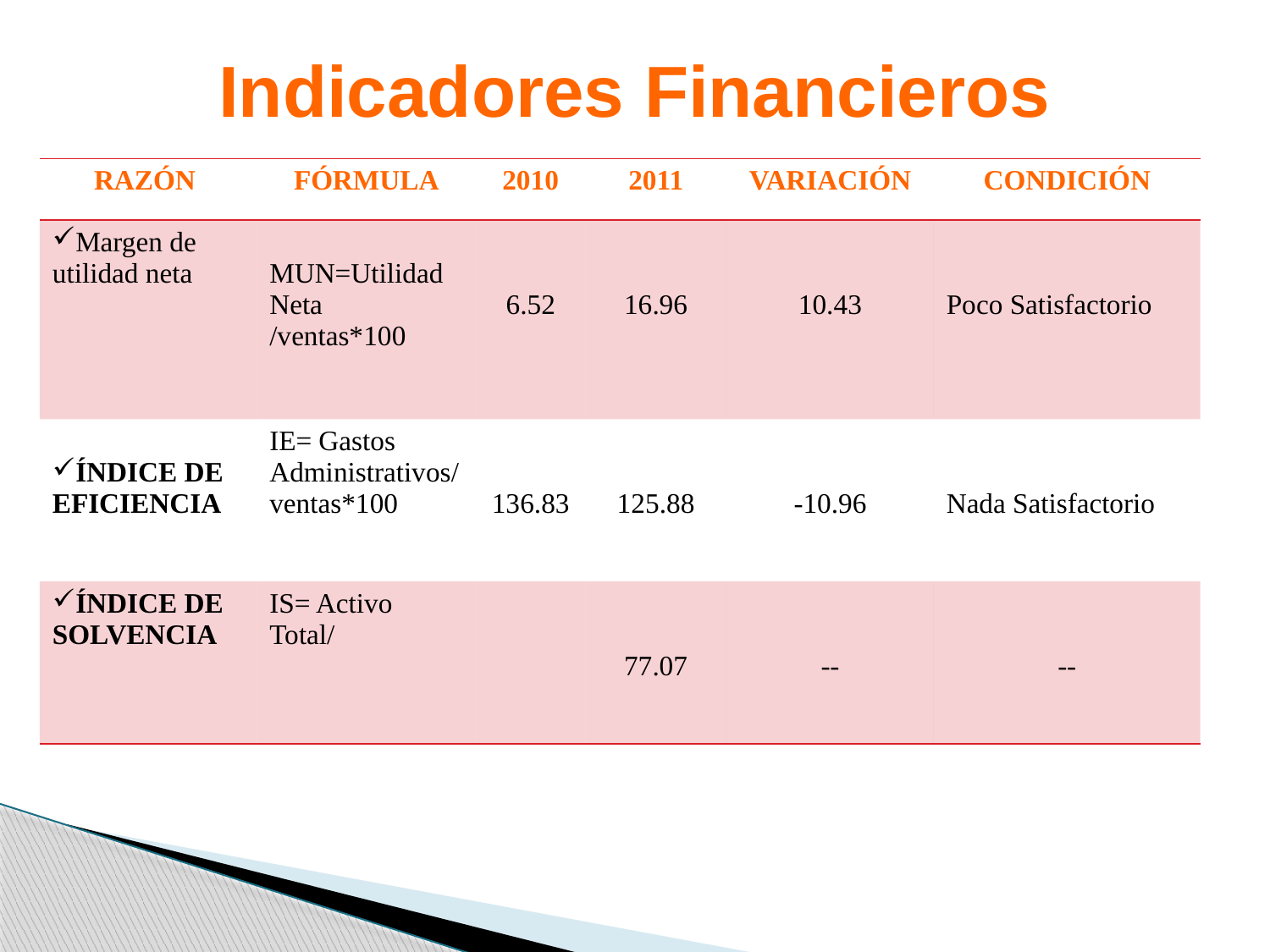

# Indicadores Financieros
| RAZÓN | FÓRMULA | 2010 | 2011 | VARIACIÓN | CONDICIÓN |
| --- | --- | --- | --- | --- | --- |
| Margen de utilidad neta | MUN=Utilidad Neta /ventas\*100 | 6.52 | 16.96 | 10.43 | Poco Satisfactorio |
| ÍNDICE DE EFICIENCIA | IE= Gastos Administrativos/ventas\*100 | 136.83 | 125.88 | -10.96 | Nada Satisfactorio |
| ÍNDICE DE SOLVENCIA | IS= Activo Total/ |  | 77.07 | -- | -- |